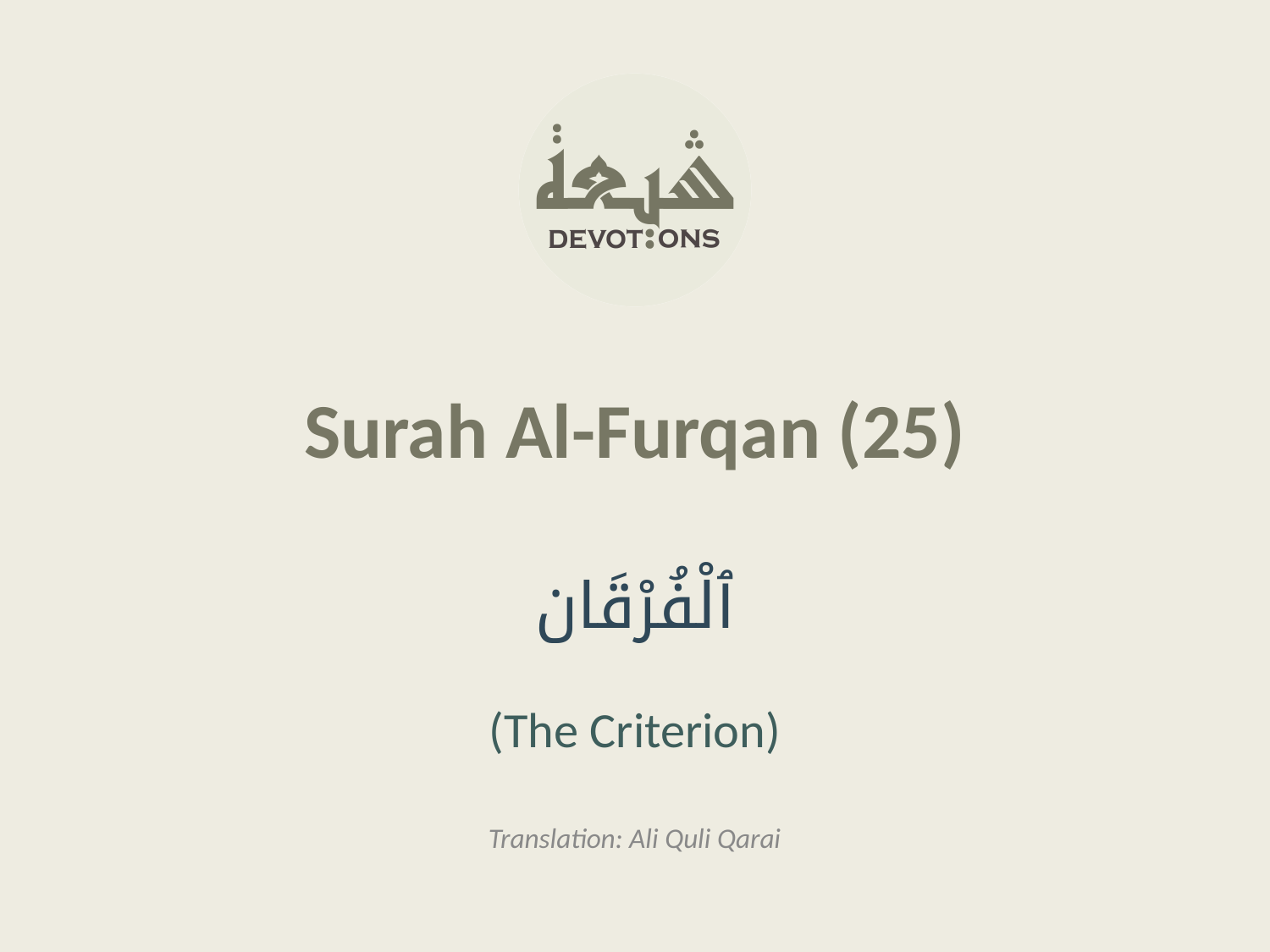

Surah Al-Furqan (25)
ٱلْفُرْقَان
(The Criterion)
Translation: Ali Quli Qarai